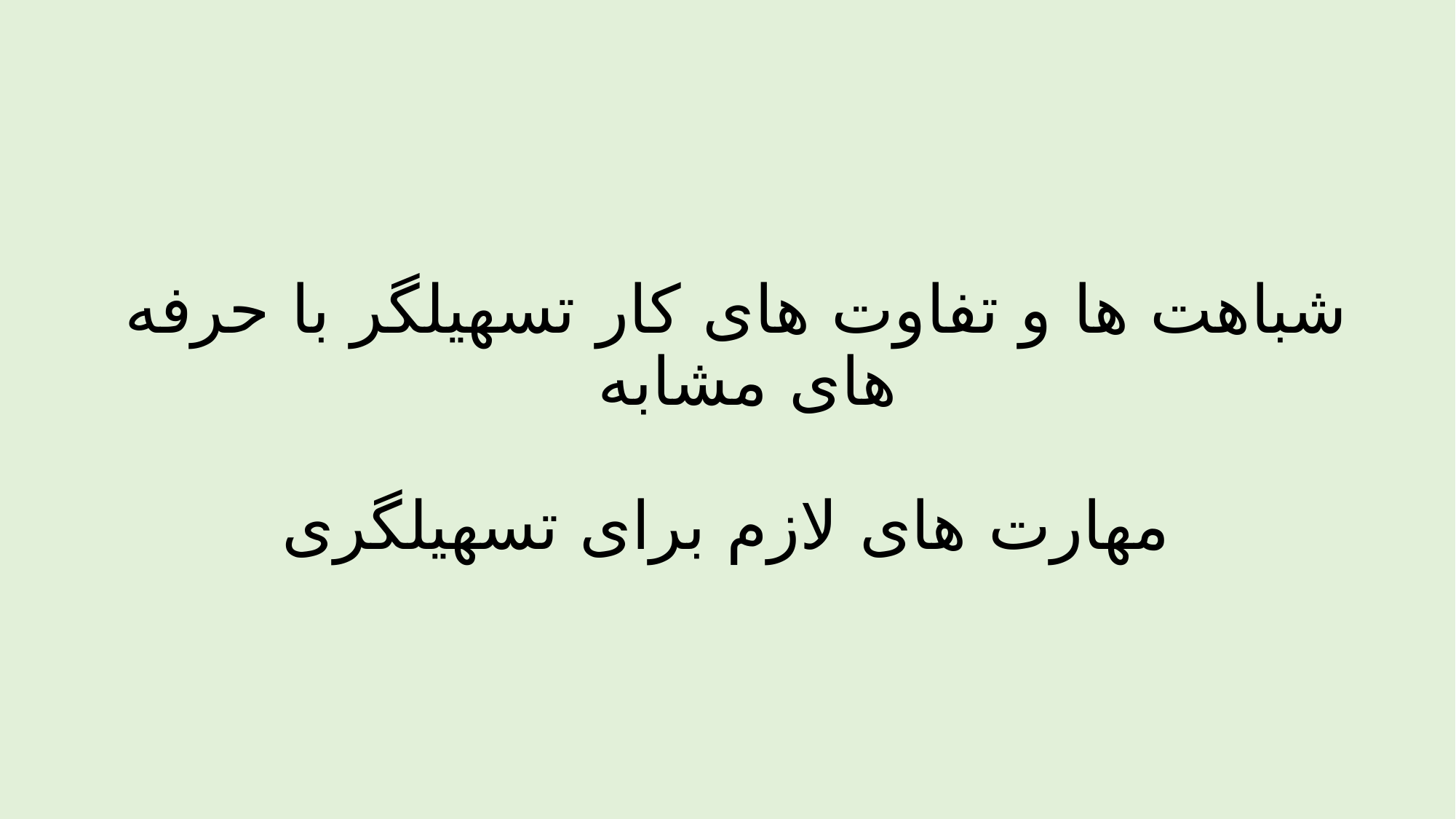

# شباهت ها و تفاوت های کار تسهیلگر با حرفه های مشابه مهارت های لازم برای تسهیلگری